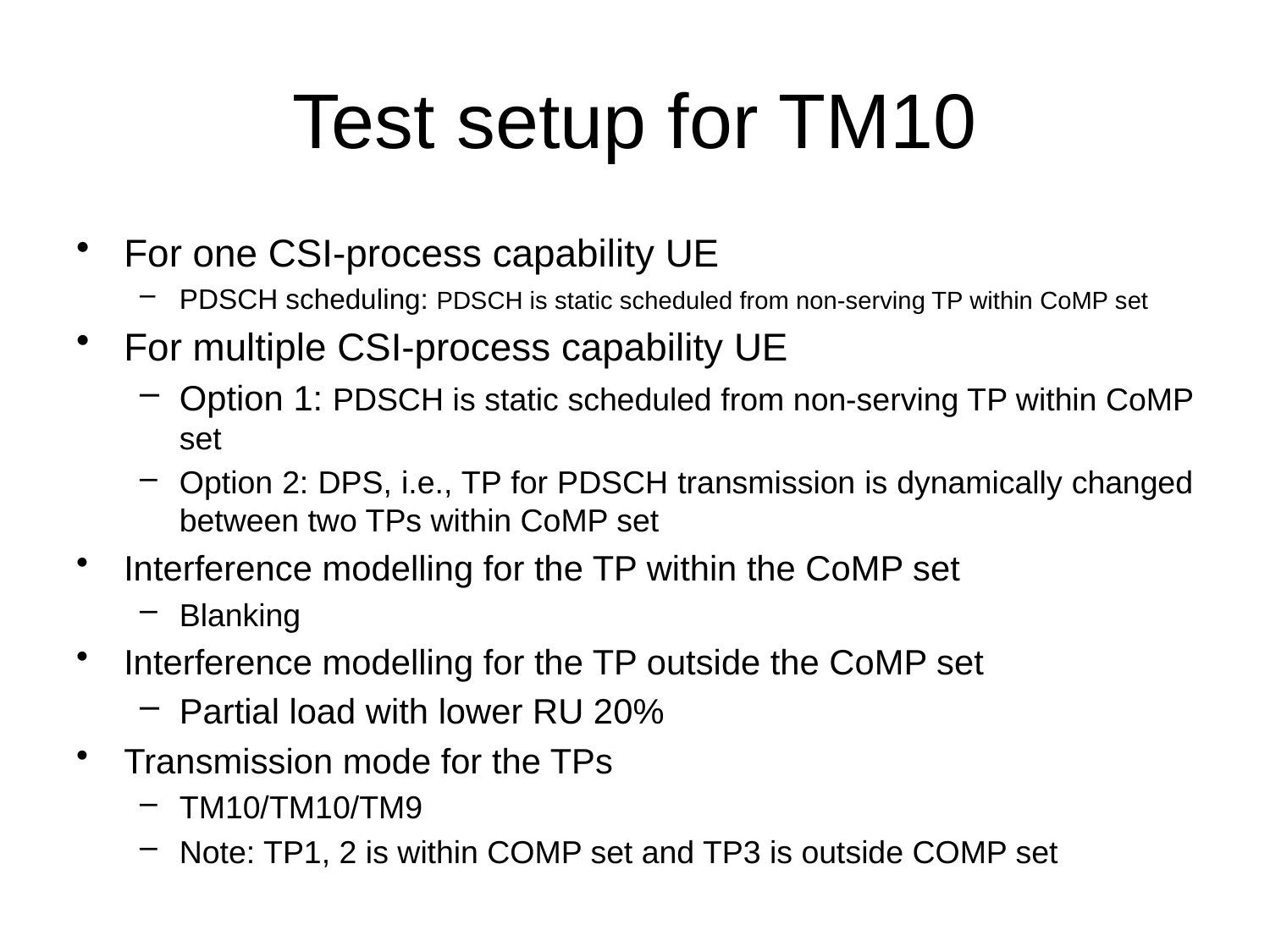

# Test setup for TM10
For one CSI-process capability UE
PDSCH scheduling: PDSCH is static scheduled from non-serving TP within CoMP set
For multiple CSI-process capability UE
Option 1: PDSCH is static scheduled from non-serving TP within CoMP set
Option 2: DPS, i.e., TP for PDSCH transmission is dynamically changed between two TPs within CoMP set
Interference modelling for the TP within the CoMP set
Blanking
Interference modelling for the TP outside the CoMP set
Partial load with lower RU 20%
Transmission mode for the TPs
TM10/TM10/TM9
Note: TP1, 2 is within COMP set and TP3 is outside COMP set